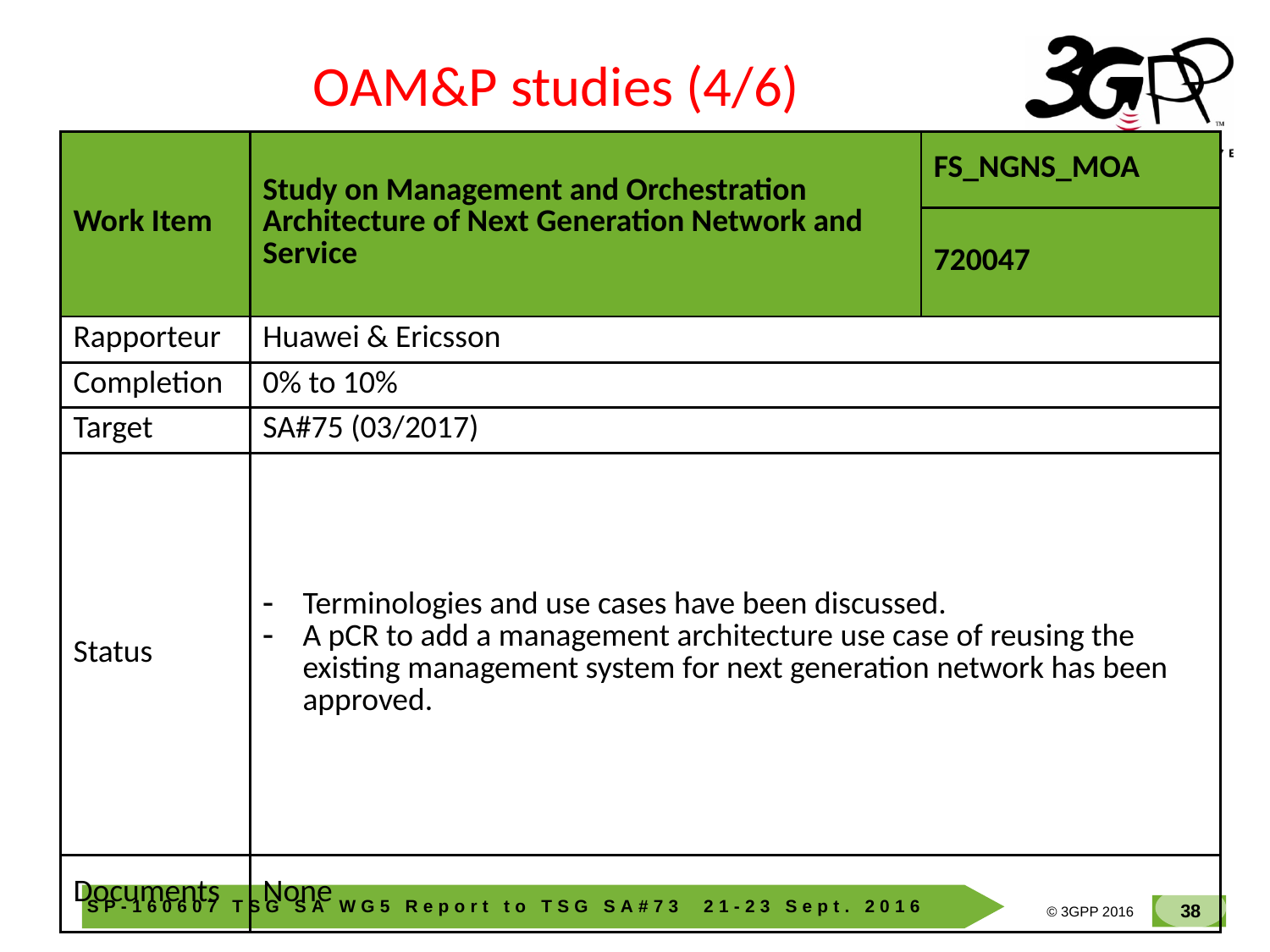

OAM&P studies (4/6)
| Work Item | Study on Management and Orchestration Architecture of Next Generation Network and Service | FS\_NGNS\_MOA |
| --- | --- | --- |
|  |  | 720047 |
| Rapporteur | Huawei & Ericsson |  |
| Completion | 0% to 10% |  |
| Target | SA#75 (03/2017) |  |
| Status | Terminologies and use cases have been discussed. A pCR to add a management architecture use case of reusing the existing management system for next generation network has been approved. |  |
| Documents | None |  |